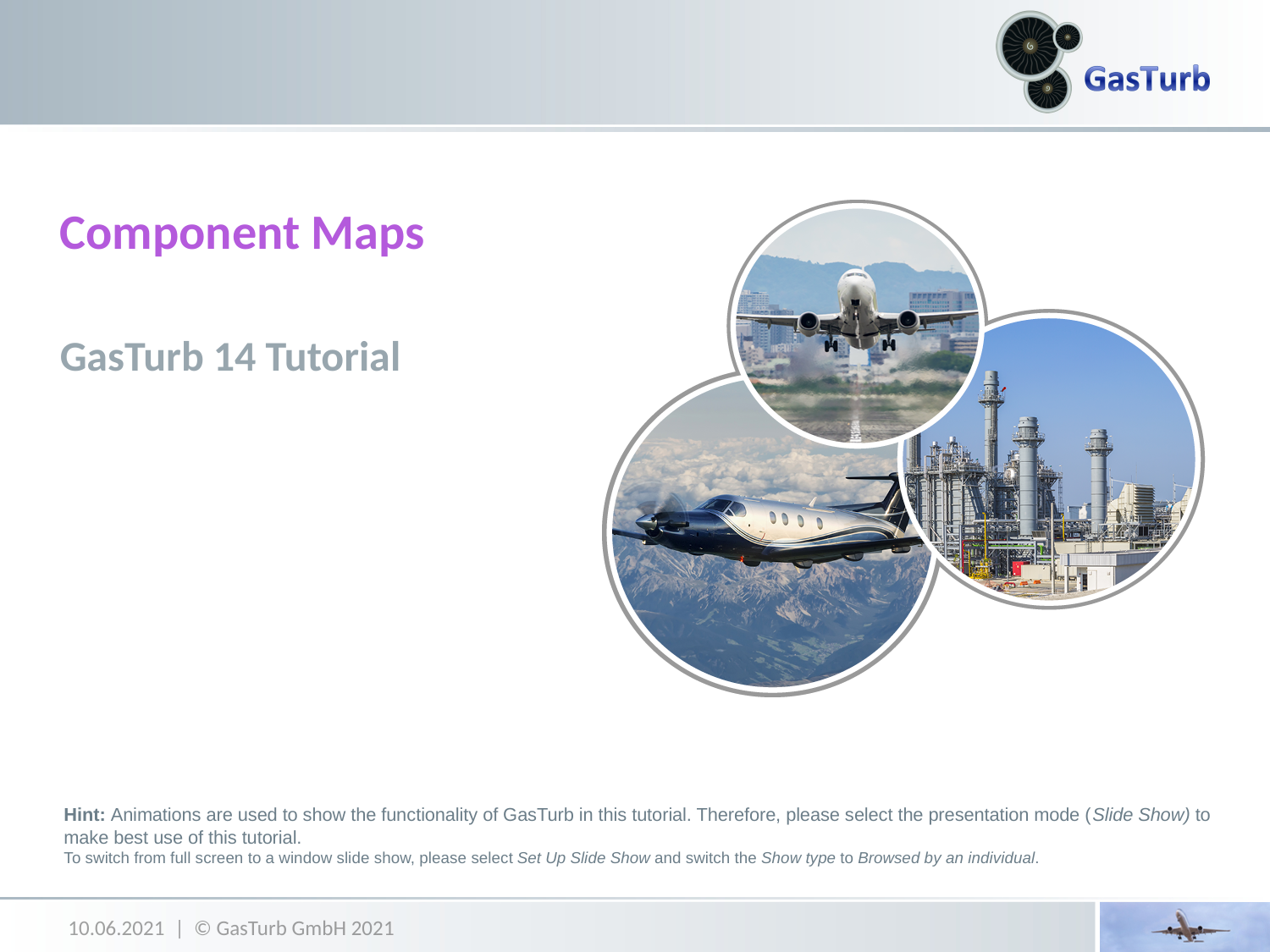

Component Maps
GasTurb 14 Tutorial

Hint: Animations are used to show the functionality of GasTurb in this tutorial. Therefore, please select the presentation mode (Slide Show) to make best use of this tutorial.
To switch from full screen to a window slide show, please select Set Up Slide Show and switch the Show type to Browsed by an individual.
10.06.2021